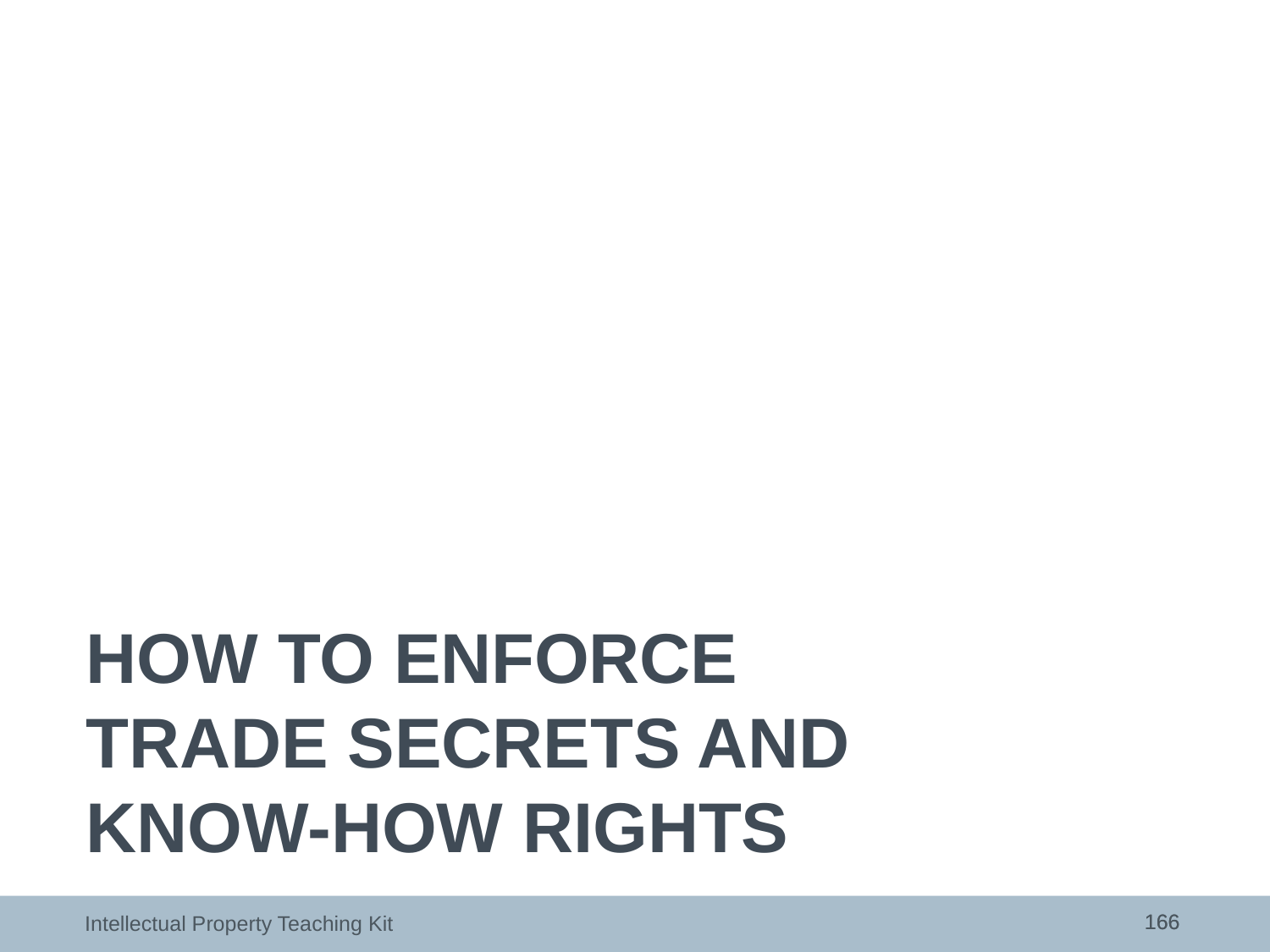

# how to enforce trade secrets and know-how rights
166
166
Intellectual Property Teaching Kit